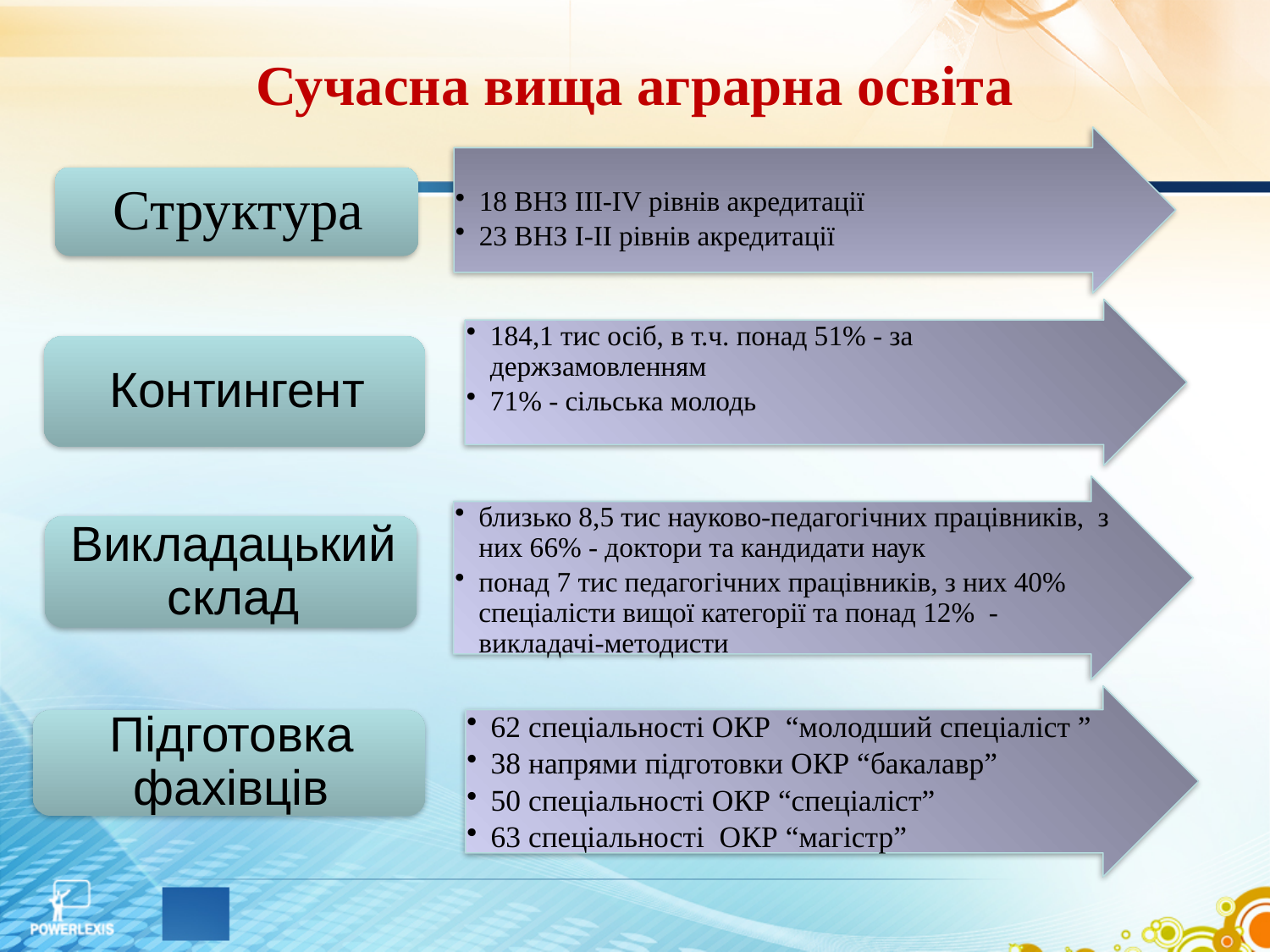

# Сучасна вища аграрна освіта

18 ВНЗ III-IV рівнів акредитації
23 ВНЗ I-II рівнів акредитації
Структура
184,1 тис осіб, в т.ч. понад 51% - за держзамовленням
71% - сільська молодь
Контингент
близько 8,5 тис науково-педагогічних працівників,  з них 66% - доктори та кандидати наук
понад 7 тис педагогічних працівників, з них 40% спеціалісти вищої категорії та понад 12%  - викладачі-методисти
Викладацький склад
62 спеціальності ОКР  “молодший спеціаліст ”
38 напрями підготовки ОКР “бакалавр”
50 спеціальності ОКР “спеціаліст”
63 спеціальності  ОКР “магістр”
Підготовка фахівців